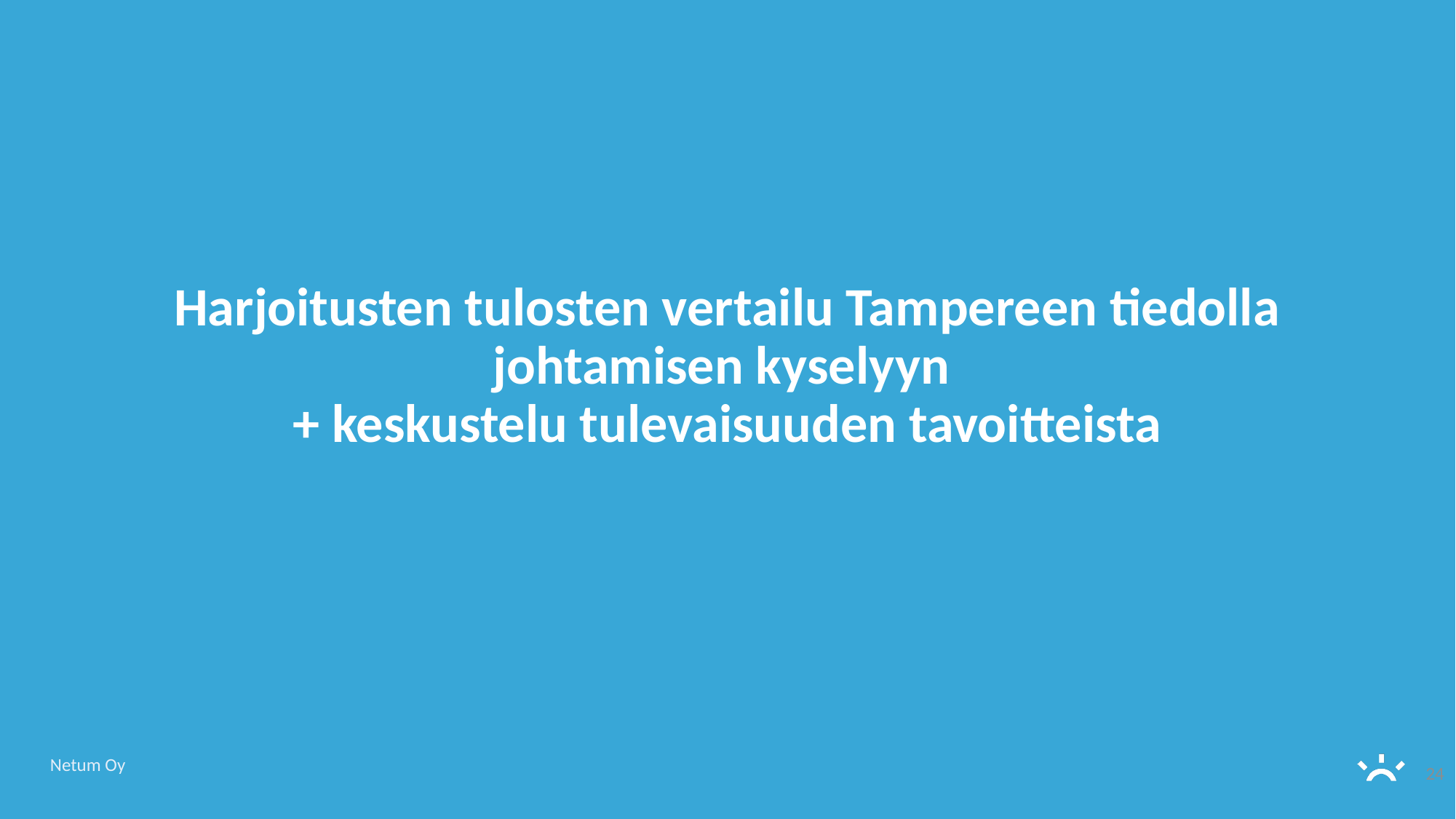

# Harjoitusten tulosten vertailu Tampereen tiedolla johtamisen kyselyyn + keskustelu tulevaisuuden tavoitteista
24